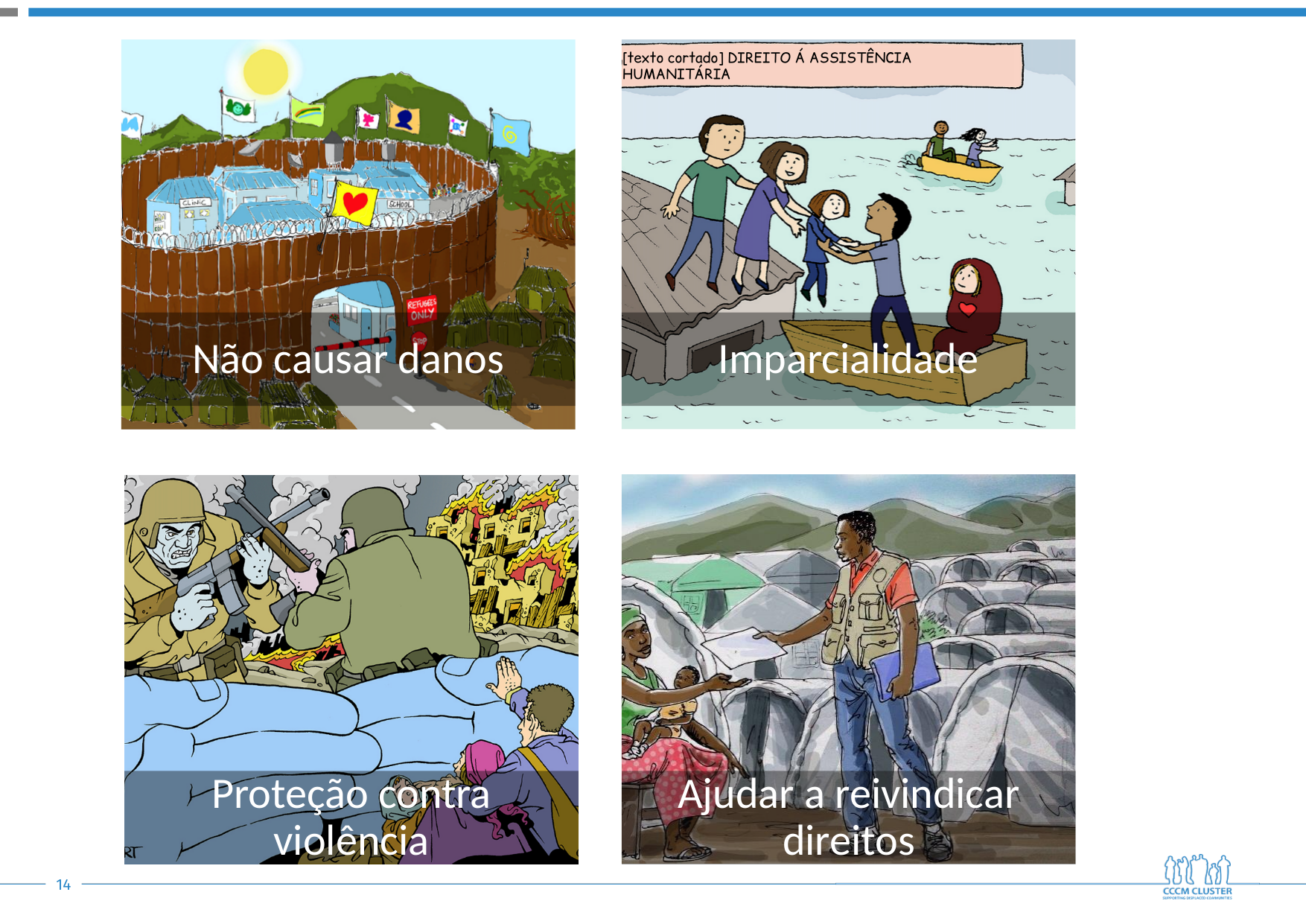

Não causar danos
Imparcialidade
Proteção contra violência
Ajudar a reivindicar direitos
[texto cortado] DIREITO Á ASSISTÊNCIA HUMANITÁRIA